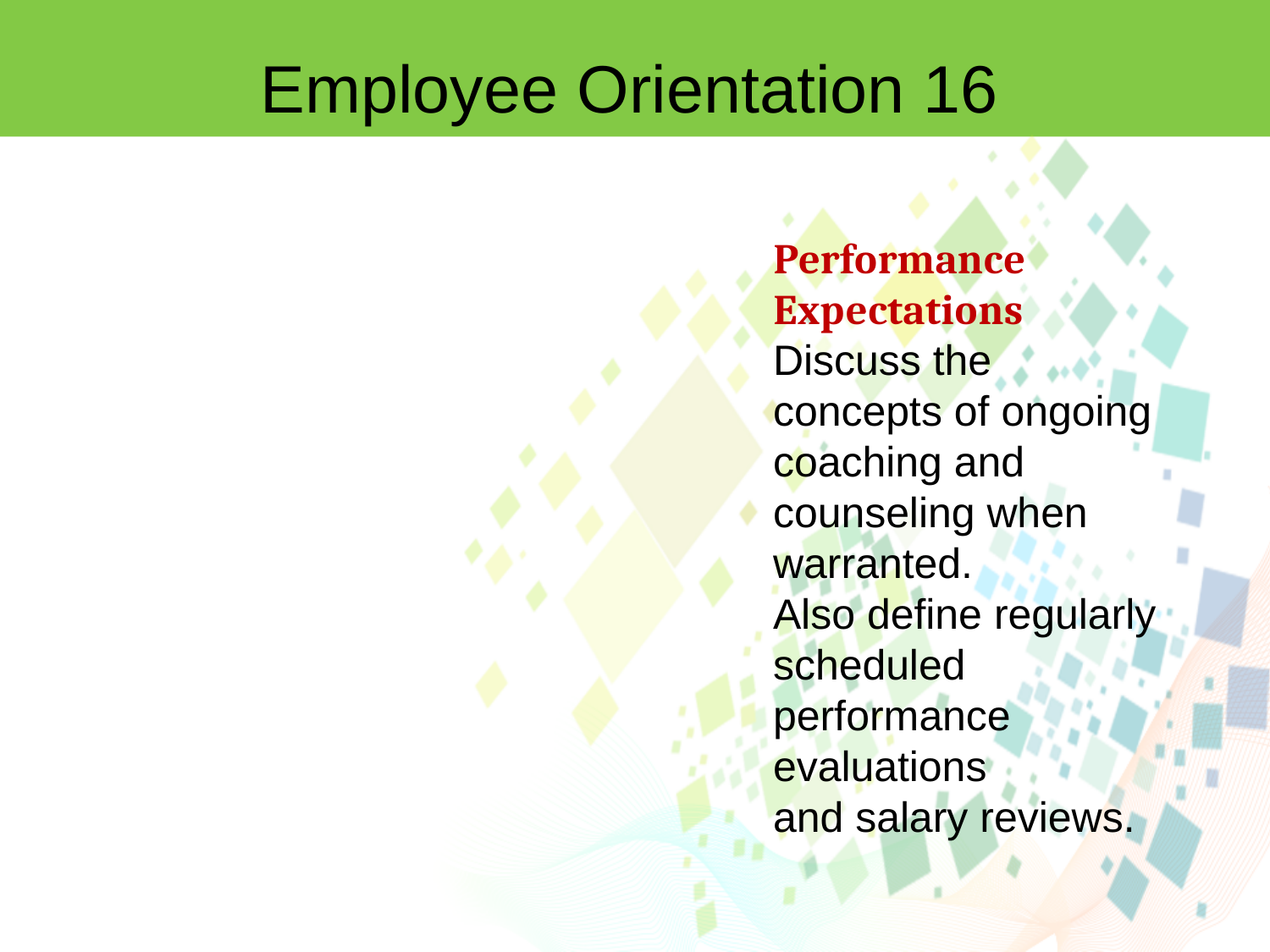

Employee Orientation 16
Performance Expectations
Discuss the concepts of ongoing coaching and counseling when warranted.
Also define regularly scheduled performance evaluations
and salary reviews.